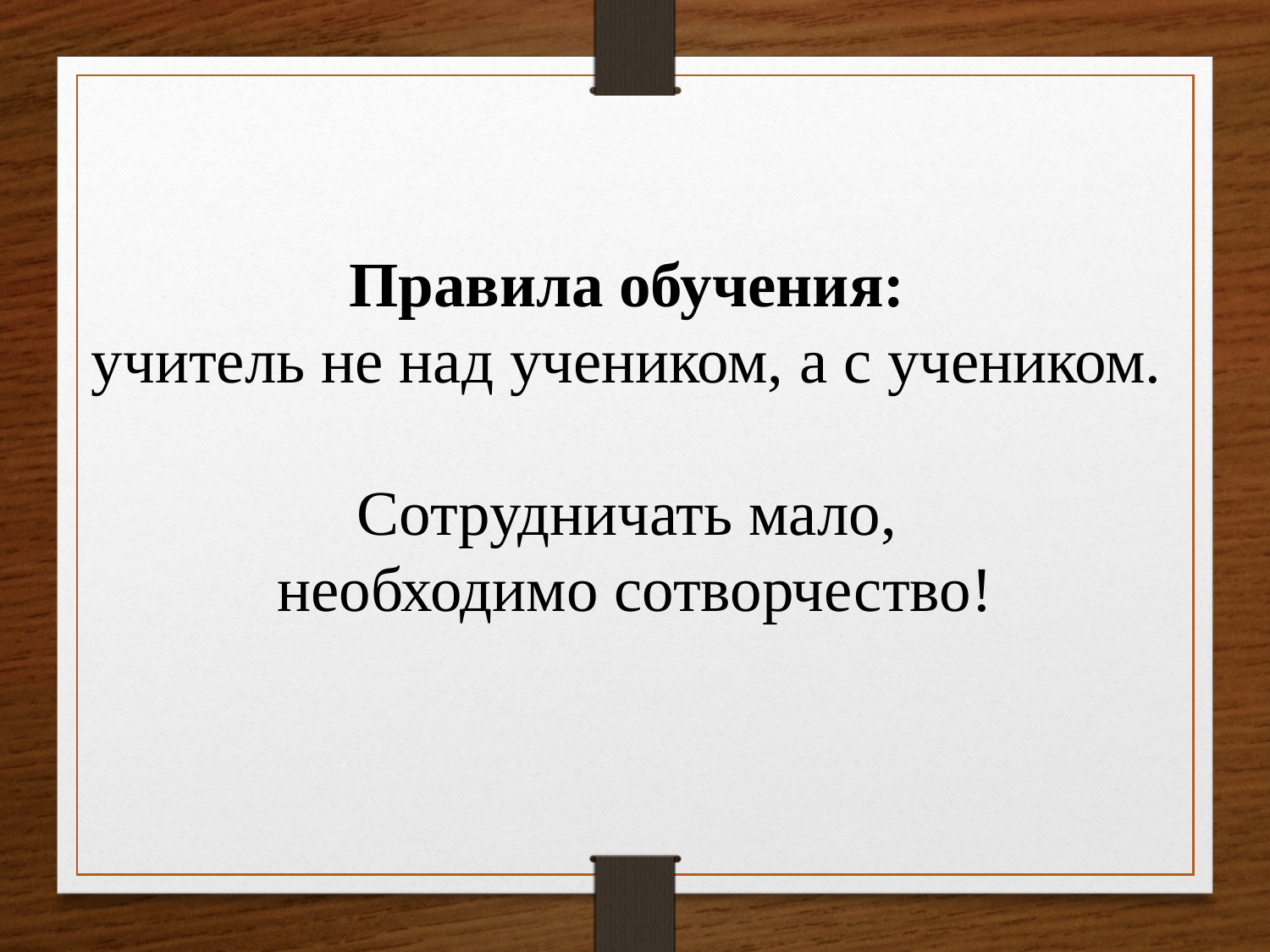

Правила обучения:
учитель не над учеником, а с учеником.

Сотрудничать мало,
 необходимо сотворчество!